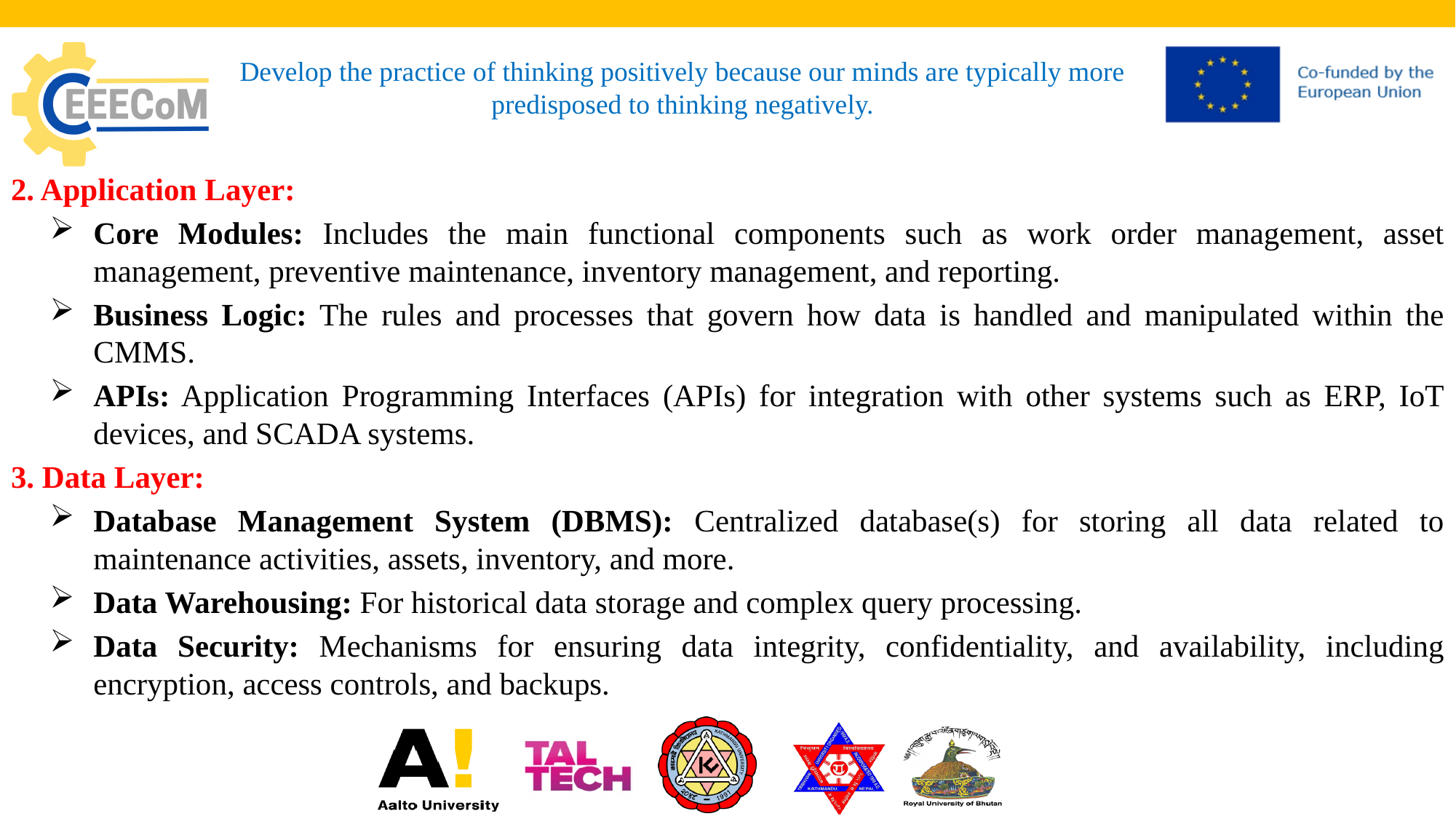

# Develop the practice of thinking positively because our minds are typically more predisposed to thinking negatively.
2. Application Layer:
Core Modules: Includes the main functional components such as work order management, asset management, preventive maintenance, inventory management, and reporting.
Business Logic: The rules and processes that govern how data is handled and manipulated within the CMMS.
APIs: Application Programming Interfaces (APIs) for integration with other systems such as ERP, IoT devices, and SCADA systems.
3. Data Layer:
Database Management System (DBMS): Centralized database(s) for storing all data related to maintenance activities, assets, inventory, and more.
Data Warehousing: For historical data storage and complex query processing.
Data Security: Mechanisms for ensuring data integrity, confidentiality, and availability, including encryption, access controls, and backups.